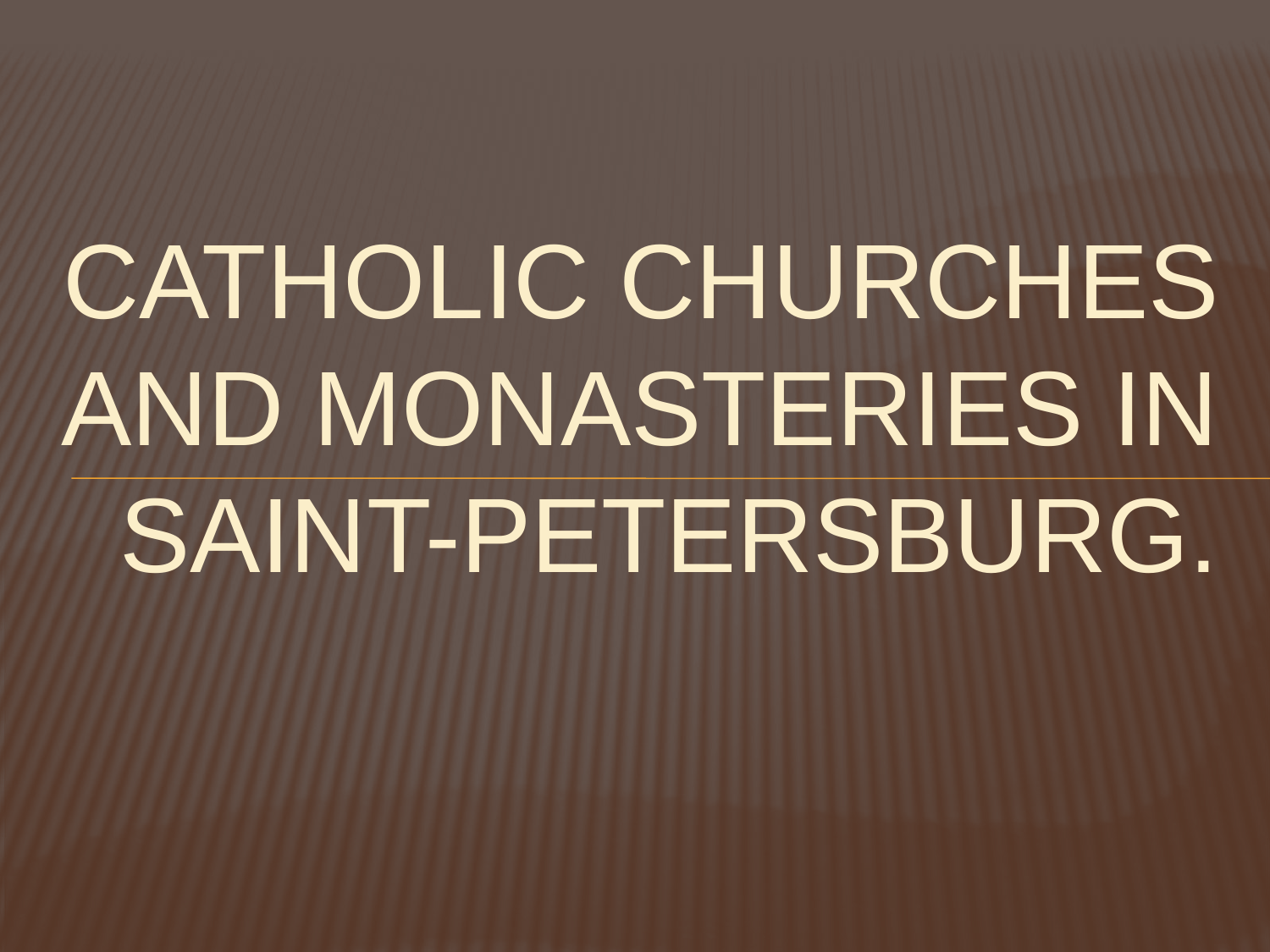

# Catholic churches and monasteries in saint-petersburg.